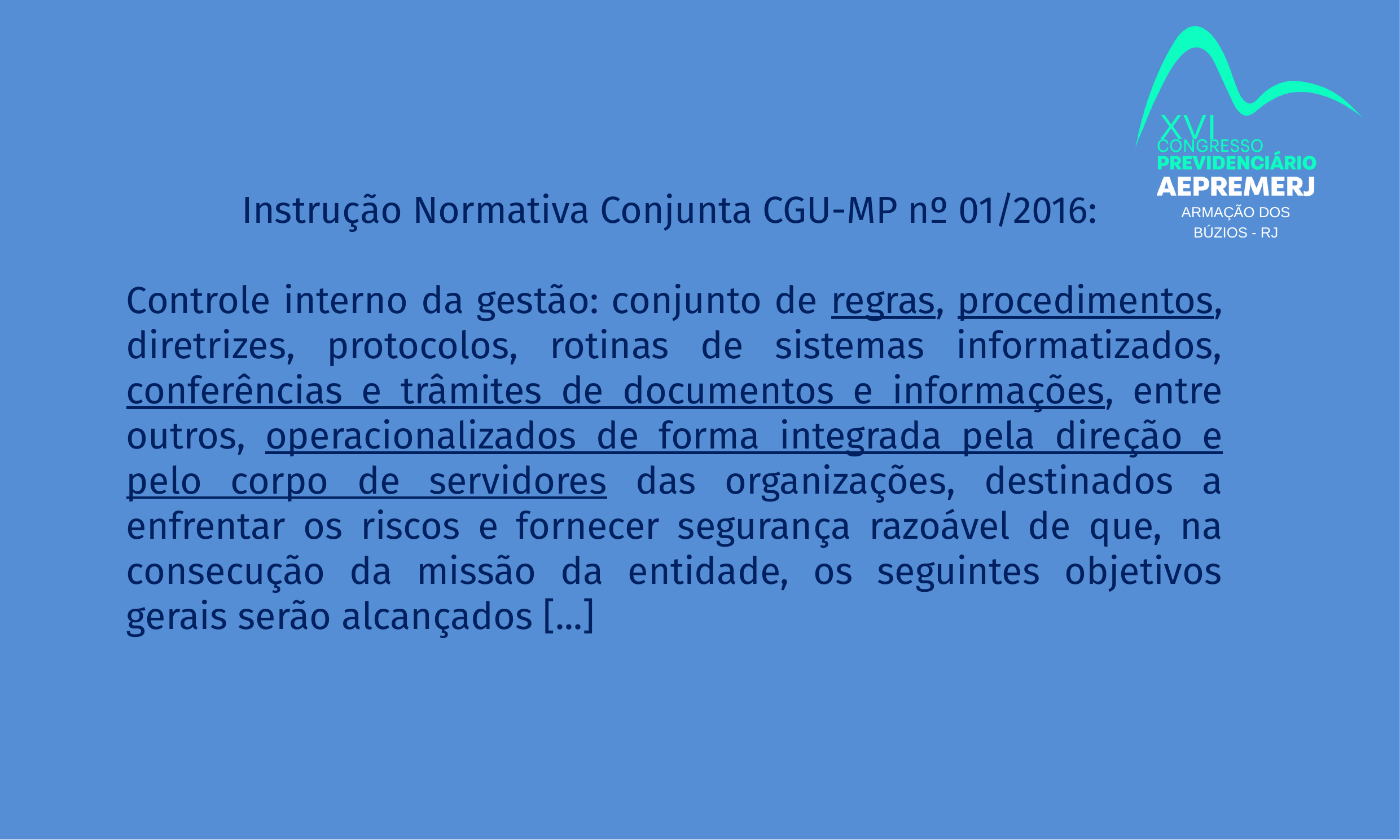

XVI

ARMAÇÃO DOS BÚZIOS - RJ
Instrução Normativa Conjunta CGU-MP nº 01/2016:

Controle interno da gestão: conjunto de regras, procedimentos, diretrizes, protocolos, rotinas de sistemas informatizados, conferências e trâmites de documentos e informações, entre outros, operacionalizados de forma integrada pela direção e pelo corpo de servidores das organizações, destinados a enfrentar os riscos e fornecer segurança razoável de que, na consecução da missão da entidade, os seguintes objetivos gerais serão alcançados [...]